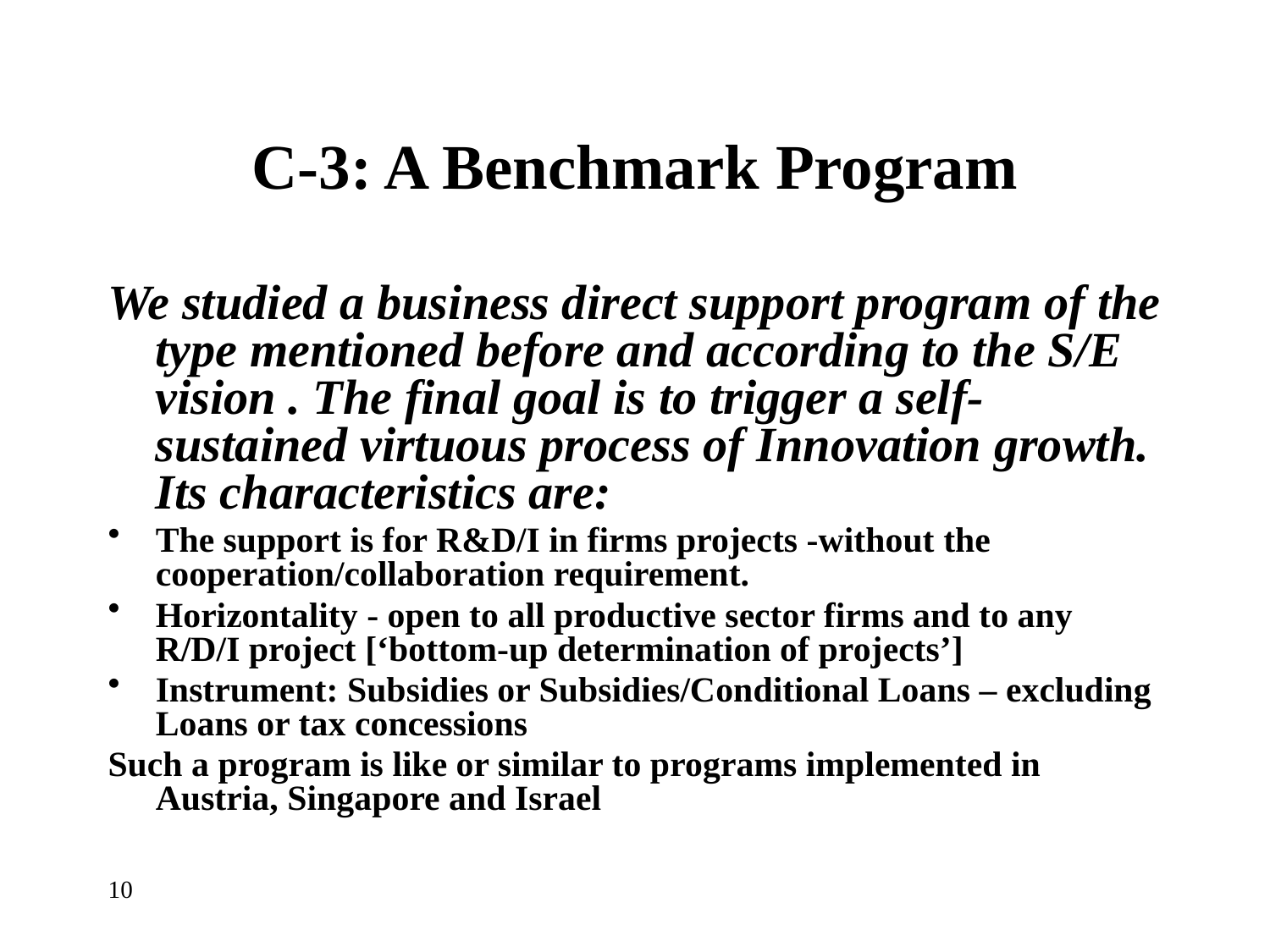

# C-3: A Benchmark Program
We studied a business direct support program of the type mentioned before and according to the S/E vision . The final goal is to trigger a self-sustained virtuous process of Innovation growth. Its characteristics are:
The support is for R&D/I in firms projects -without the cooperation/collaboration requirement.
Horizontality - open to all productive sector firms and to any R/D/I project [‘bottom-up determination of projects’]
Instrument: Subsidies or Subsidies/Conditional Loans – excluding Loans or tax concessions
Such a program is like or similar to programs implemented in Austria, Singapore and Israel

10